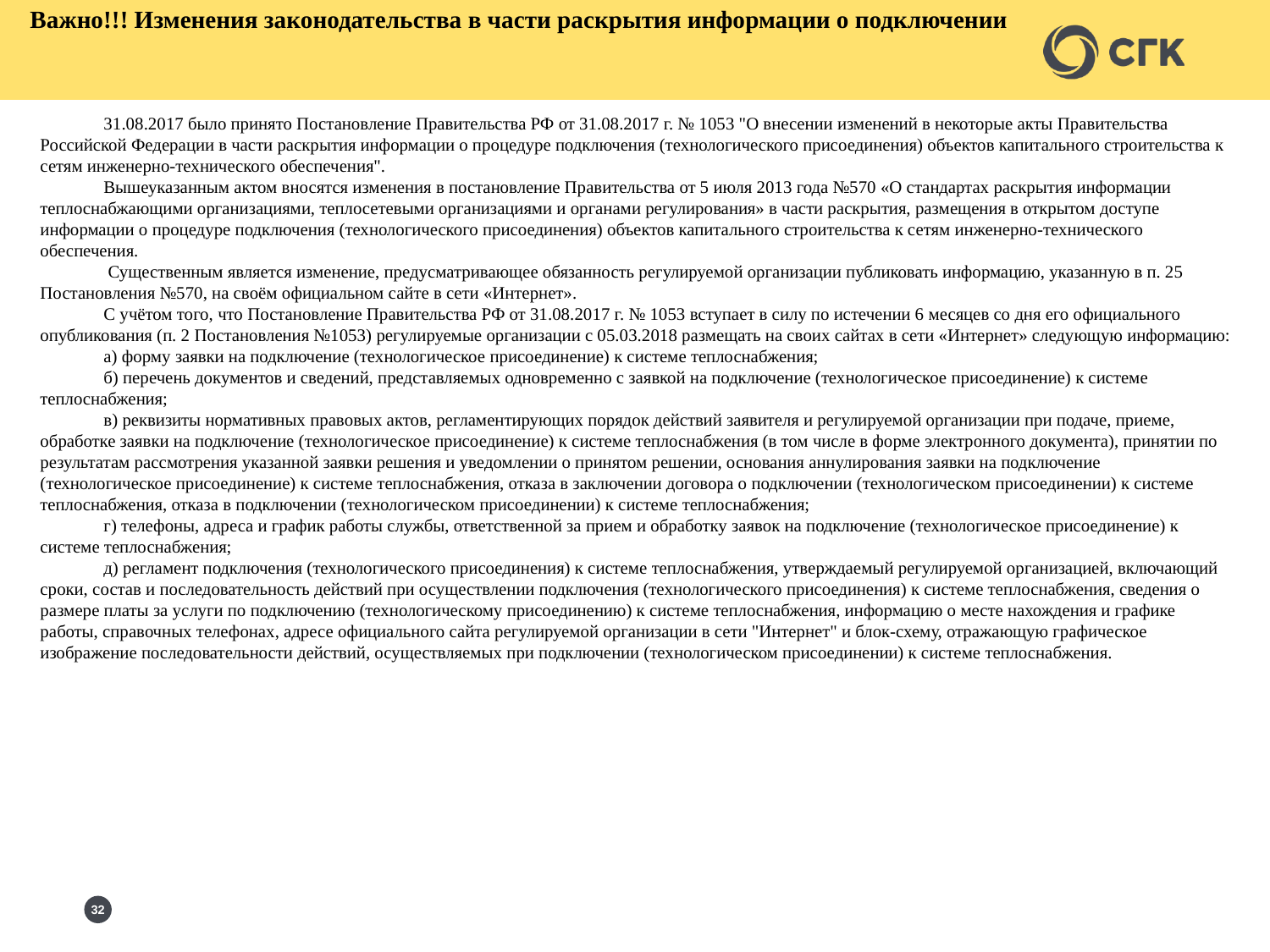

Важно!!! Изменения законодательства в части раскрытия информации о подключении

31.08.2017 было принято Постановление Правительства РФ от 31.08.2017 г. № 1053 "О внесении изменений в некоторые акты Правительства Российской Федерации в части раскрытия информации о процедуре подключения (технологического присоединения) объектов капитального строительства к сетям инженерно-технического обеспечения".
Вышеуказанным актом вносятся изменения в постановление Правительства от 5 июля 2013 года №570 «О стандартах раскрытия информации теплоснабжающими организациями, теплосетевыми организациями и органами регулирования» в части раскрытия, размещения в открытом доступе информации о процедуре подключения (технологического присоединения) объектов капитального строительства к сетям инженерно-технического обеспечения.
 Существенным является изменение, предусматривающее обязанность регулируемой организации публиковать информацию, указанную в п. 25 Постановления №570, на своём официальном сайте в сети «Интернет».
С учётом того, что Постановление Правительства РФ от 31.08.2017 г. № 1053 вступает в силу по истечении 6 месяцев со дня его официального опубликования (п. 2 Постановления №1053) регулируемые организации с 05.03.2018 размещать на своих сайтах в сети «Интернет» следующую информацию:
а) форму заявки на подключение (технологическое присоединение) к системе теплоснабжения;
б) перечень документов и сведений, представляемых одновременно с заявкой на подключение (технологическое присоединение) к системе теплоснабжения;
в) реквизиты нормативных правовых актов, регламентирующих порядок действий заявителя и регулируемой организации при подаче, приеме, обработке заявки на подключение (технологическое присоединение) к системе теплоснабжения (в том числе в форме электронного документа), принятии по результатам рассмотрения указанной заявки решения и уведомлении о принятом решении, основания аннулирования заявки на подключение (технологическое присоединение) к системе теплоснабжения, отказа в заключении договора о подключении (технологическом присоединении) к системе теплоснабжения, отказа в подключении (технологическом присоединении) к системе теплоснабжения;
г) телефоны, адреса и график работы службы, ответственной за прием и обработку заявок на подключение (технологическое присоединение) к системе теплоснабжения;
д) регламент подключения (технологического присоединения) к системе теплоснабжения, утверждаемый регулируемой организацией, включающий сроки, состав и последовательность действий при осуществлении подключения (технологического присоединения) к системе теплоснабжения, сведения о размере платы за услуги по подключению (технологическому присоединению) к системе теплоснабжения, информацию о месте нахождения и графике работы, справочных телефонах, адресе официального сайта регулируемой организации в сети "Интернет" и блок-схему, отражающую графическое изображение последовательности действий, осуществляемых при подключении (технологическом присоединении) к системе теплоснабжения.